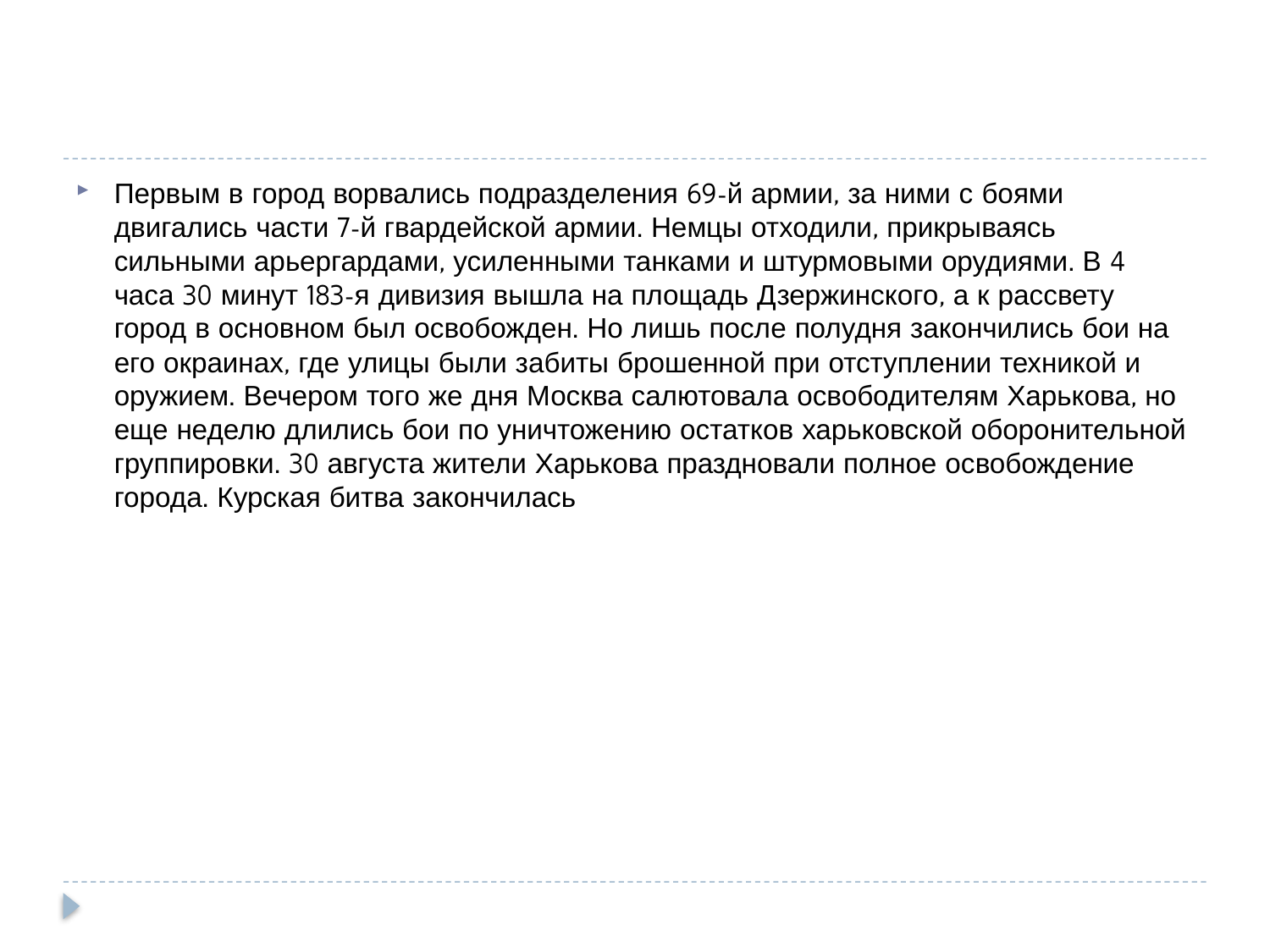

#
Первым в город ворвались подразделения 69-й армии, за ними с боями двигались части 7-й гвардейской армии. Немцы отходили, прикрываясь сильными арьергардами, усиленными танками и штурмовыми орудиями. В 4 часа 30 минут 183-я дивизия вышла на площадь Дзержинского, а к рассвету город в основном был освобожден. Но лишь после полудня закончились бои на его окраинах, где улицы были забиты брошенной при отступлении техникой и оружием. Вечером того же дня Москва салютовала освободителям Харькова, но еще неделю длились бои по уничтожению остатков харьковской оборонительной группировки. 30 августа жители Харькова праздновали полное освобождение города. Курская битва закончилась